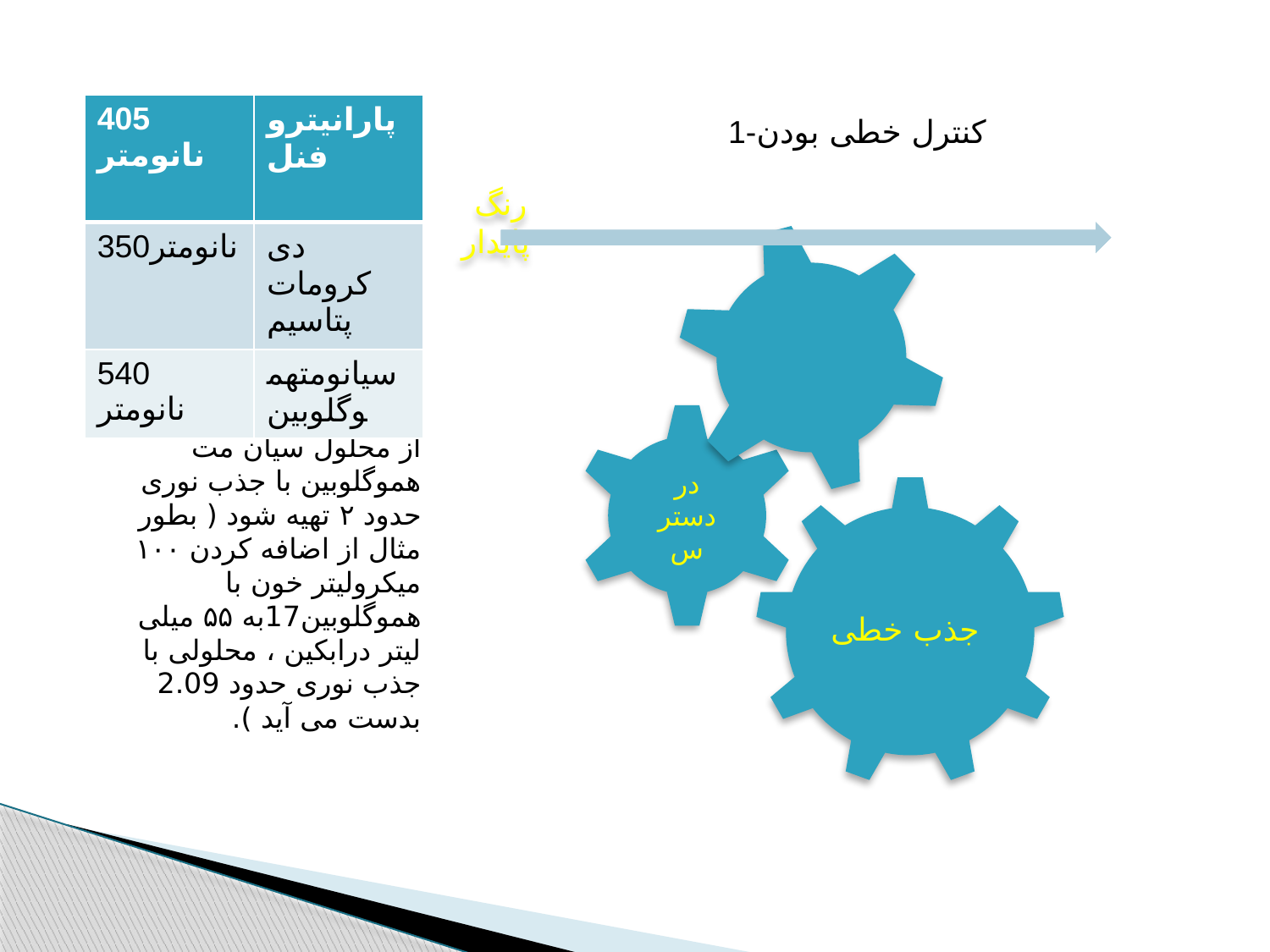

| 405 نانومتر | پارانیتروفنل |
| --- | --- |
| 350نانومتر | دی کرومات پتاسیم |
| 540 نانومتر | سیانومتهموگلوبین |
1-کنترل خطی بودن
جذب خطی
در دسترس
رنگ پایدار
از محلول سیان مت هموگلوبین با جذب نوری حدود ۲ تهیه شود ( بطور مثال از اضافه کردن ۱۰۰ میکرولیتر خون با هموگلوبین17به ۵۵ میلی لیتر درابکین ، محلولی با جذب نوری حدود 2.09 بدست می آید ).